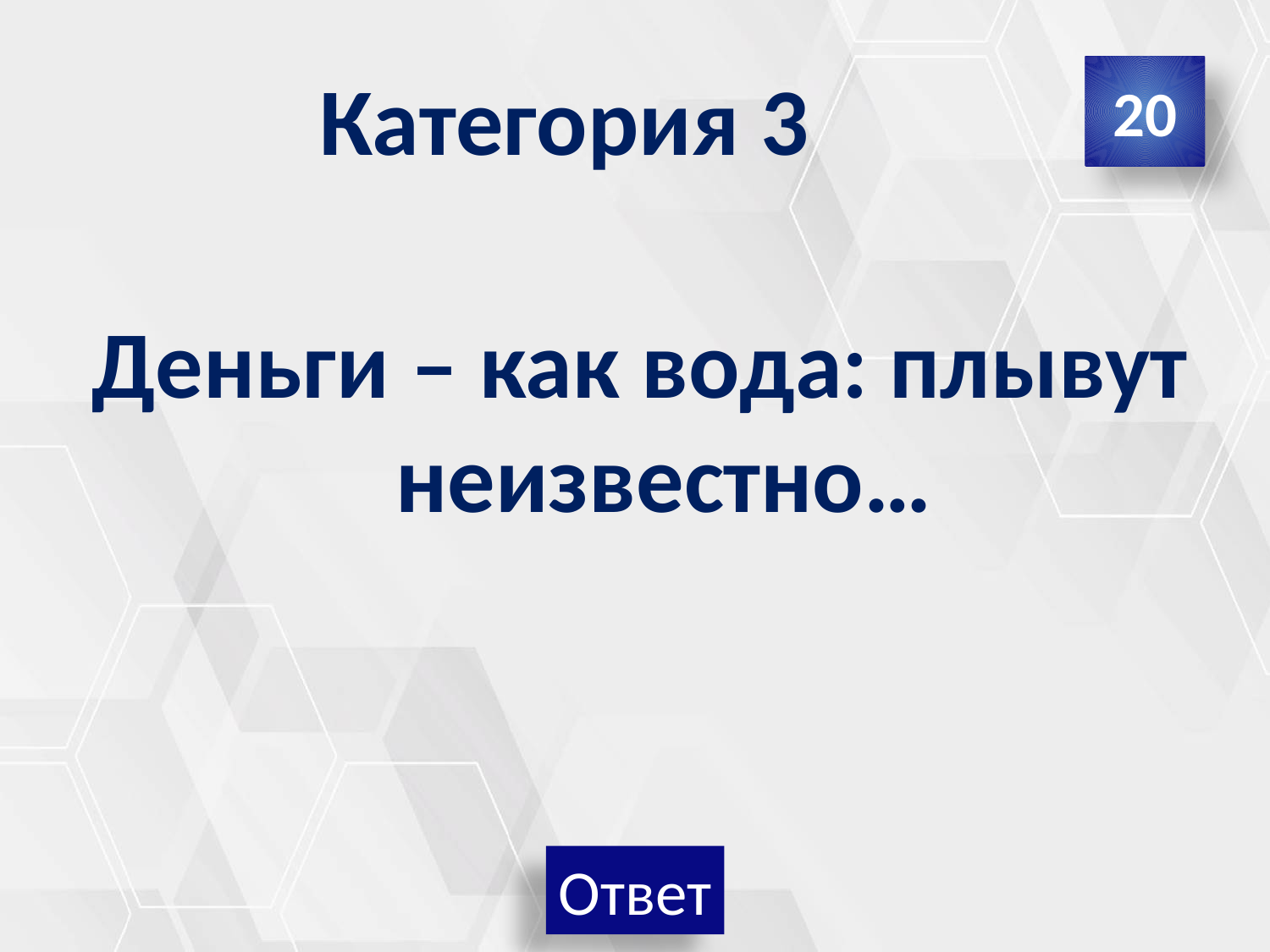

# Категория 3
20
Деньги – как вода: плывут неизвестно…